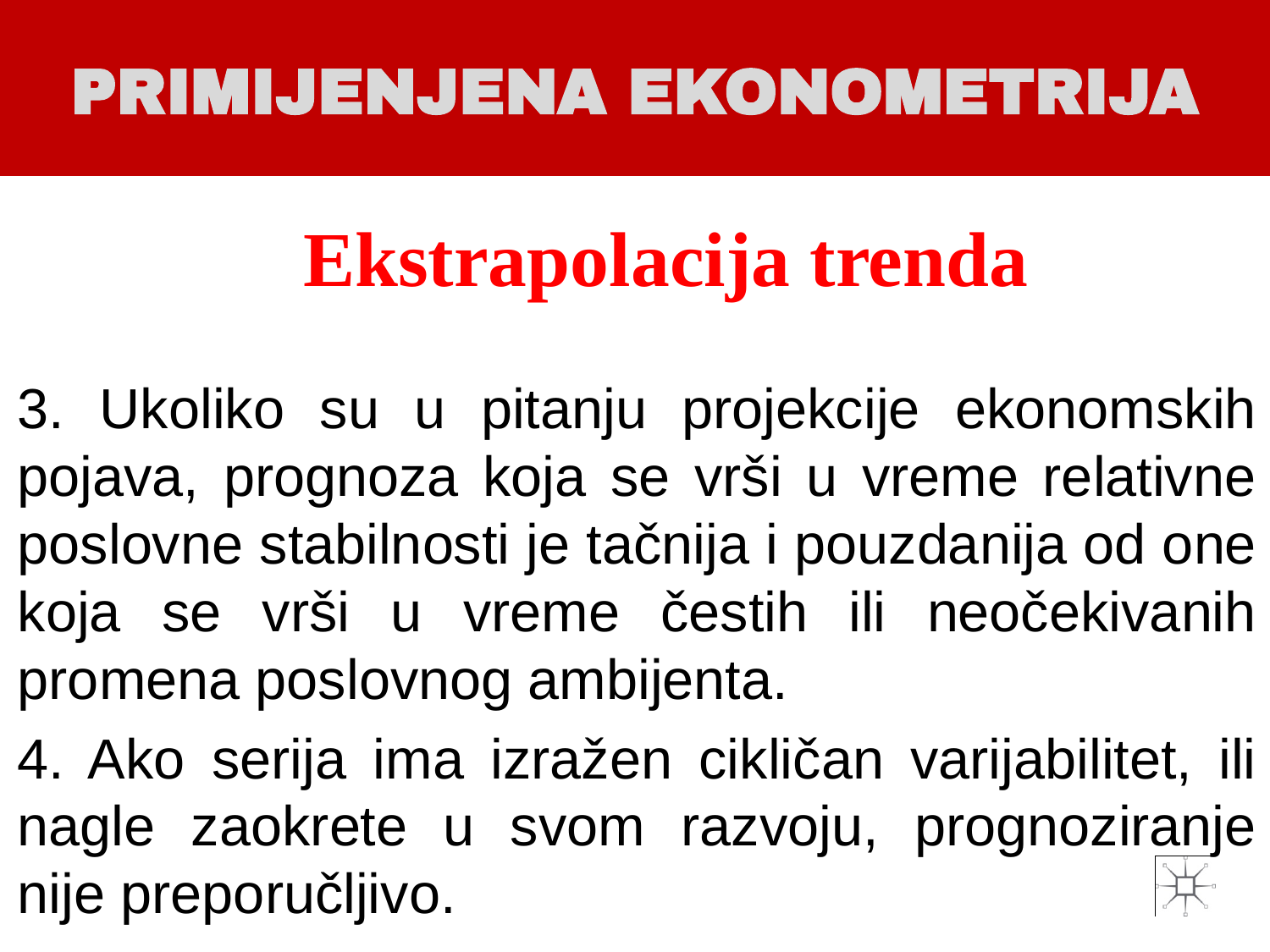

PRIMIJENJENA EKONOMETRIJA
# Ekstrapolacija trenda
3. Ukoliko su u pitanju projekcije ekonomskih pojava, prognoza koja se vrši u vreme relativne poslovne stabilnosti je tačnija i pouzdanija od one koja se vrši u vreme čestih ili neočekivanih promena poslovnog ambijenta.
4. Ako serija ima izražen cikličan varijabilitet, ili nagle zaokrete u svom razvoju, prognoziranje nije preporučljivo.